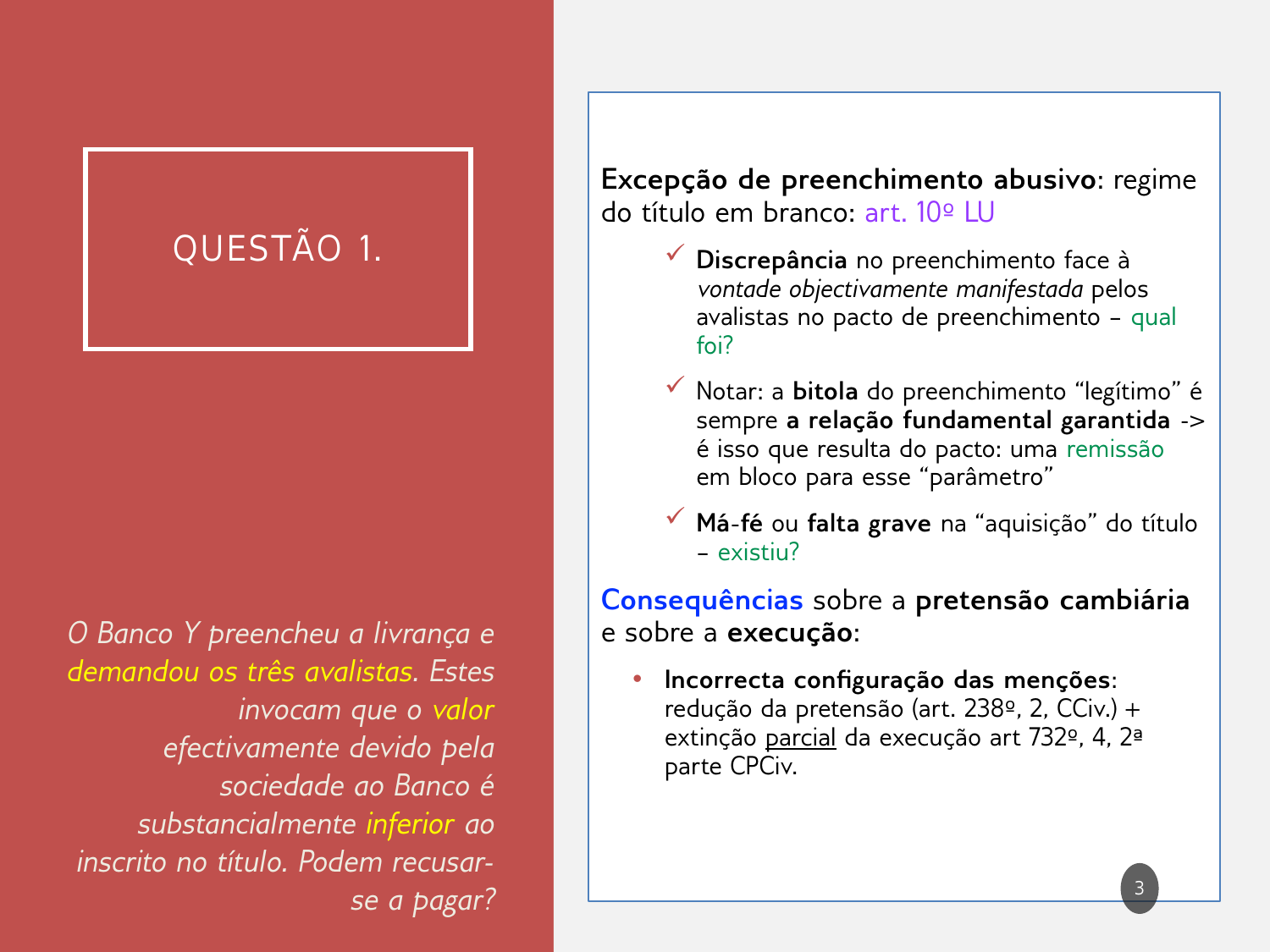

Excepção de preenchimento abusivo: regime do título em branco: art. 10º LU
Discrepância no preenchimento face à vontade objectivamente manifestada pelos avalistas no pacto de preenchimento – qual foi?
Notar: a bitola do preenchimento “legítimo” é sempre a relação fundamental garantida -> é isso que resulta do pacto: uma remissão em bloco para esse “parâmetro”
Má-fé ou falta grave na “aquisição” do título – existiu?
Consequências sobre a pretensão cambiária e sobre a execução:
Incorrecta configuração das menções: redução da pretensão (art. 238º, 2, CCiv.) + extinção parcial da execução art 732º, 4, 2ª parte CPCiv.

# Questão 1.
O Banco Y preencheu a livrança e demandou os três avalistas. Estes invocam que o valor efectivamente devido pela sociedade ao Banco é substancialmente inferior ao inscrito no título. Podem recusar-se a pagar?
3